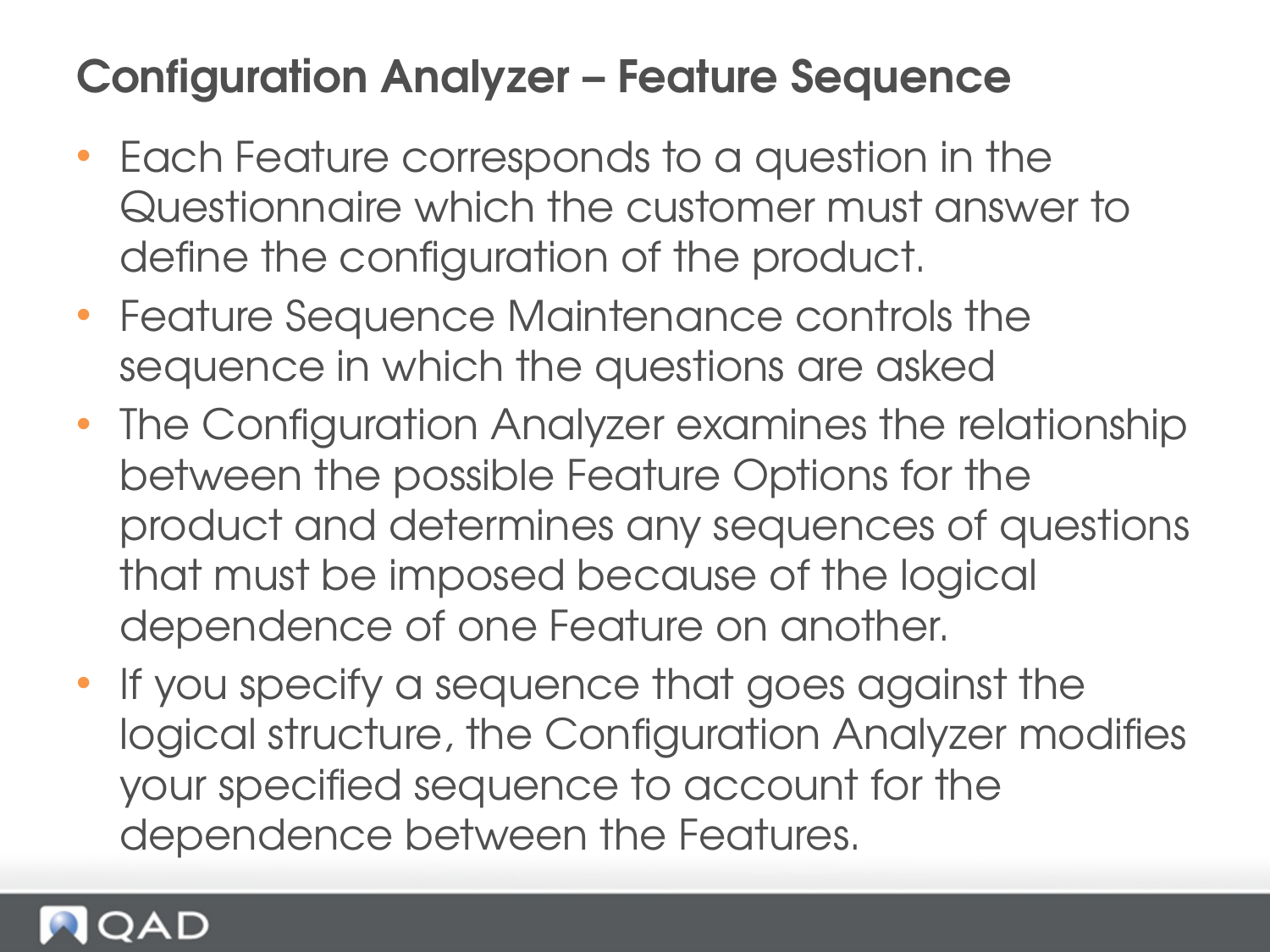

# Configuration Analyzer – Feature Sequence
Each Feature corresponds to a question in the Questionnaire which the customer must answer to define the configuration of the product.
Feature Sequence Maintenance controls the sequence in which the questions are asked
The Configuration Analyzer examines the relationship between the possible Feature Options for the product and determines any sequences of questions that must be imposed because of the logical dependence of one Feature on another.
If you specify a sequence that goes against the logical structure, the Configuration Analyzer modifies your specified sequence to account for the dependence between the Features.